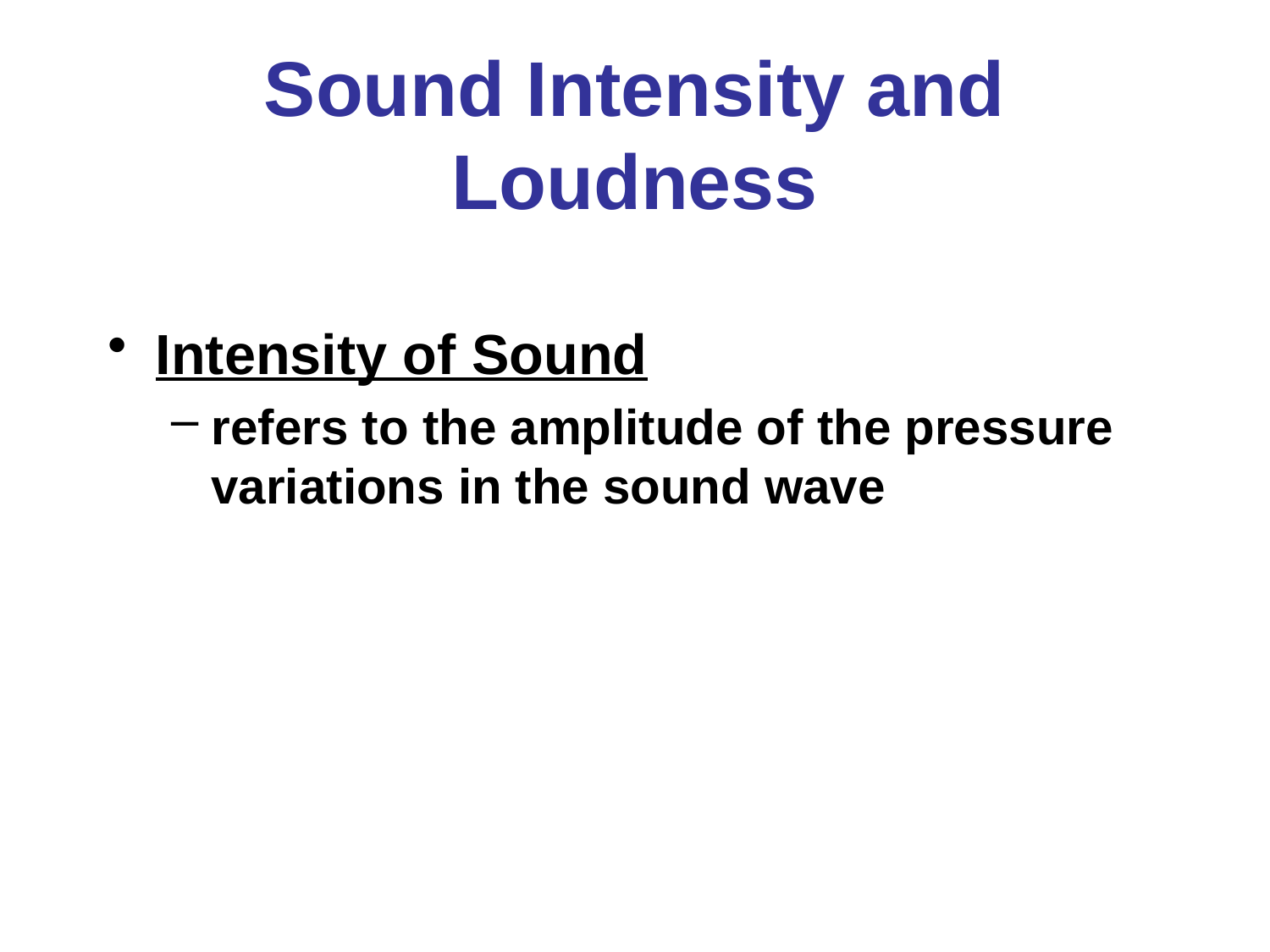

# Sound Intensity and Loudness

Intensity of Sound
refers to the amplitude of the pressure variations in the sound wave